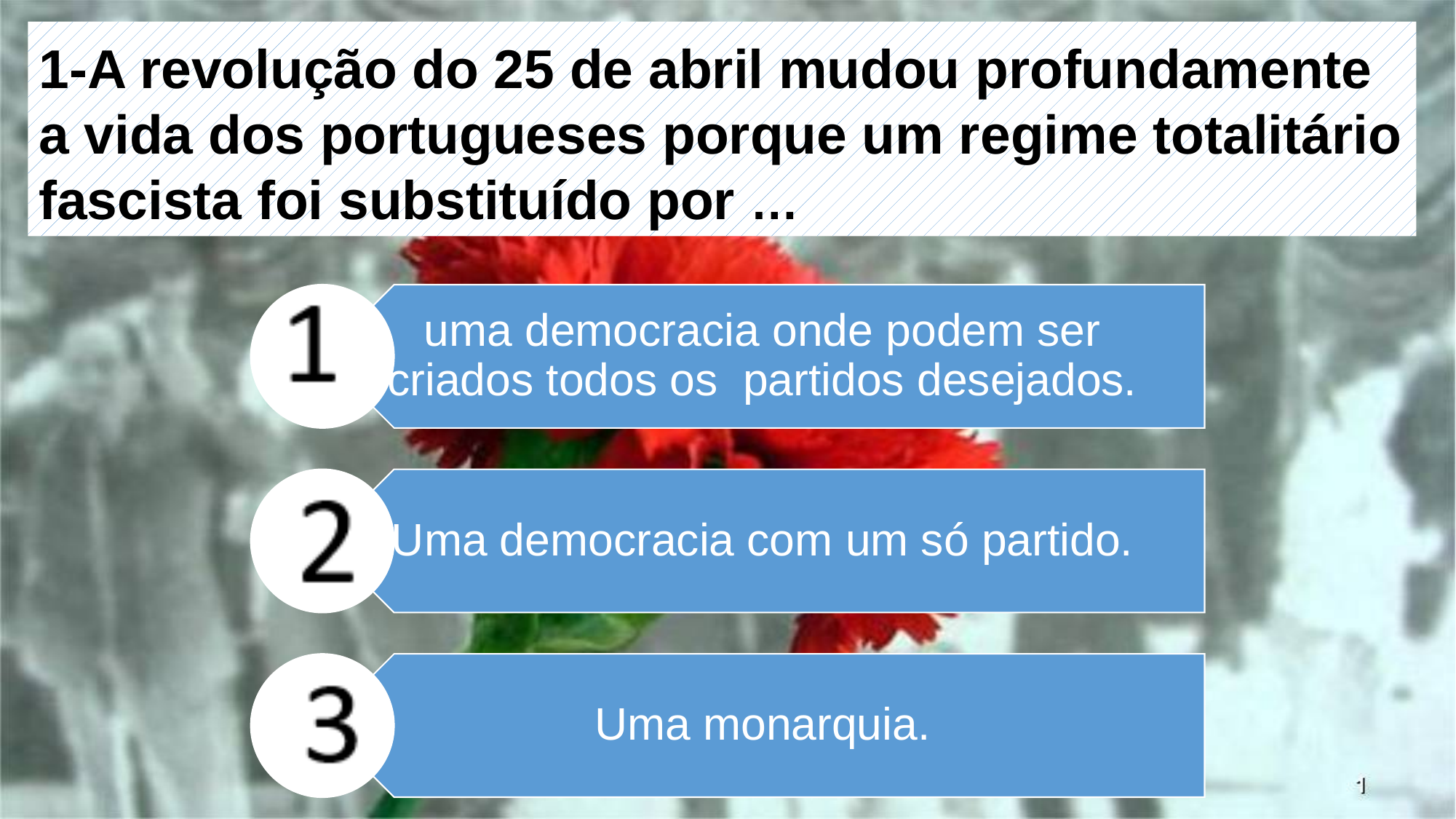

# 1-A revolução do 25 de abril mudou profundamente a vida dos portugueses porque um regime totalitário fascista foi substituído por …
uma democracia onde podem ser criados todos os  partidos desejados.
Uma democracia com um só partido.
Uma monarquia.